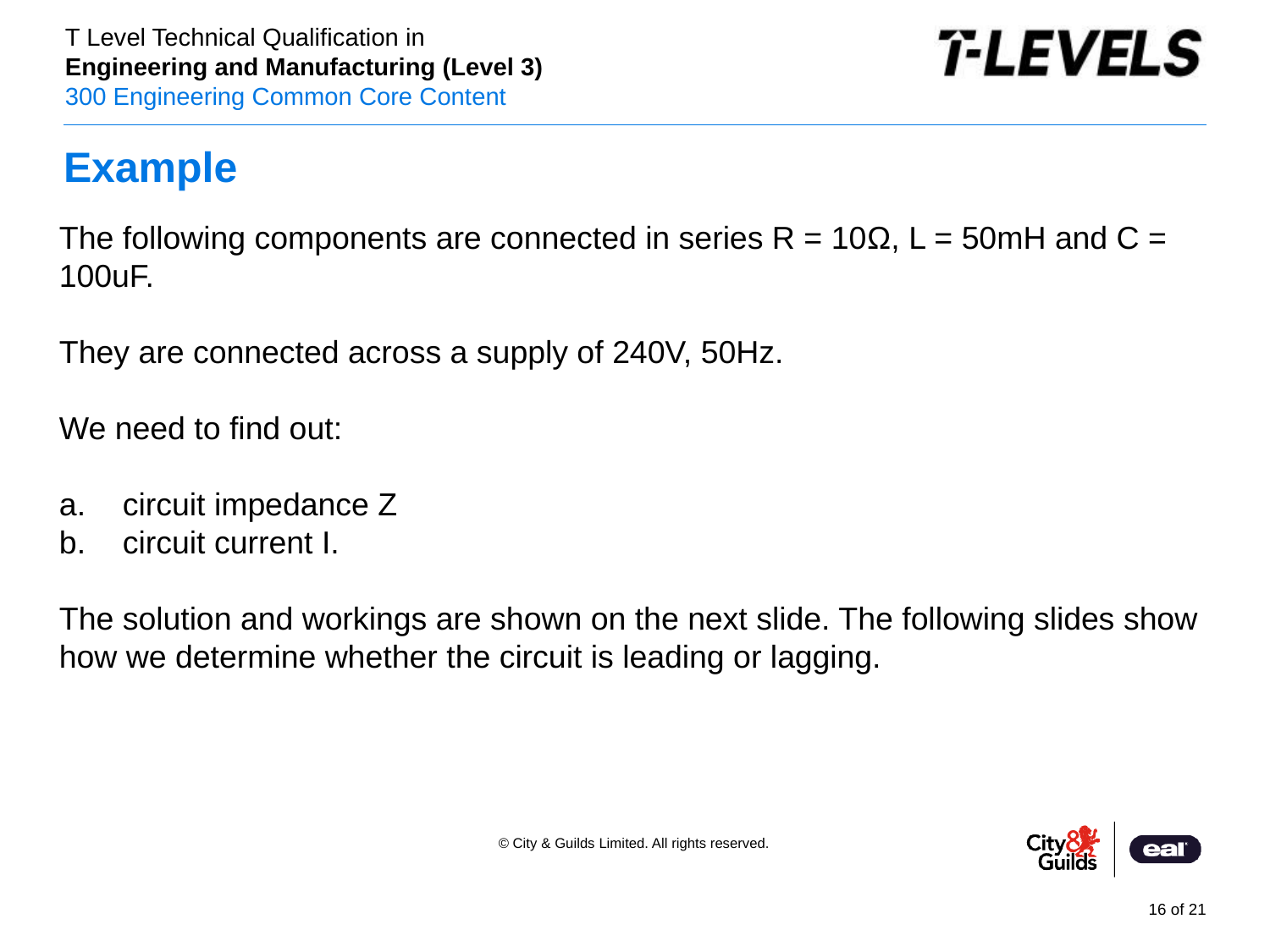

# Example
The following components are connected in series R = 10Ω, L = 50mH and C = 100uF.

They are connected across a supply of 240V, 50Hz.

We need to find out:

circuit impedance Z
circuit current I.

The solution and workings are shown on the next slide. The following slides show how we determine whether the circuit is leading or lagging.